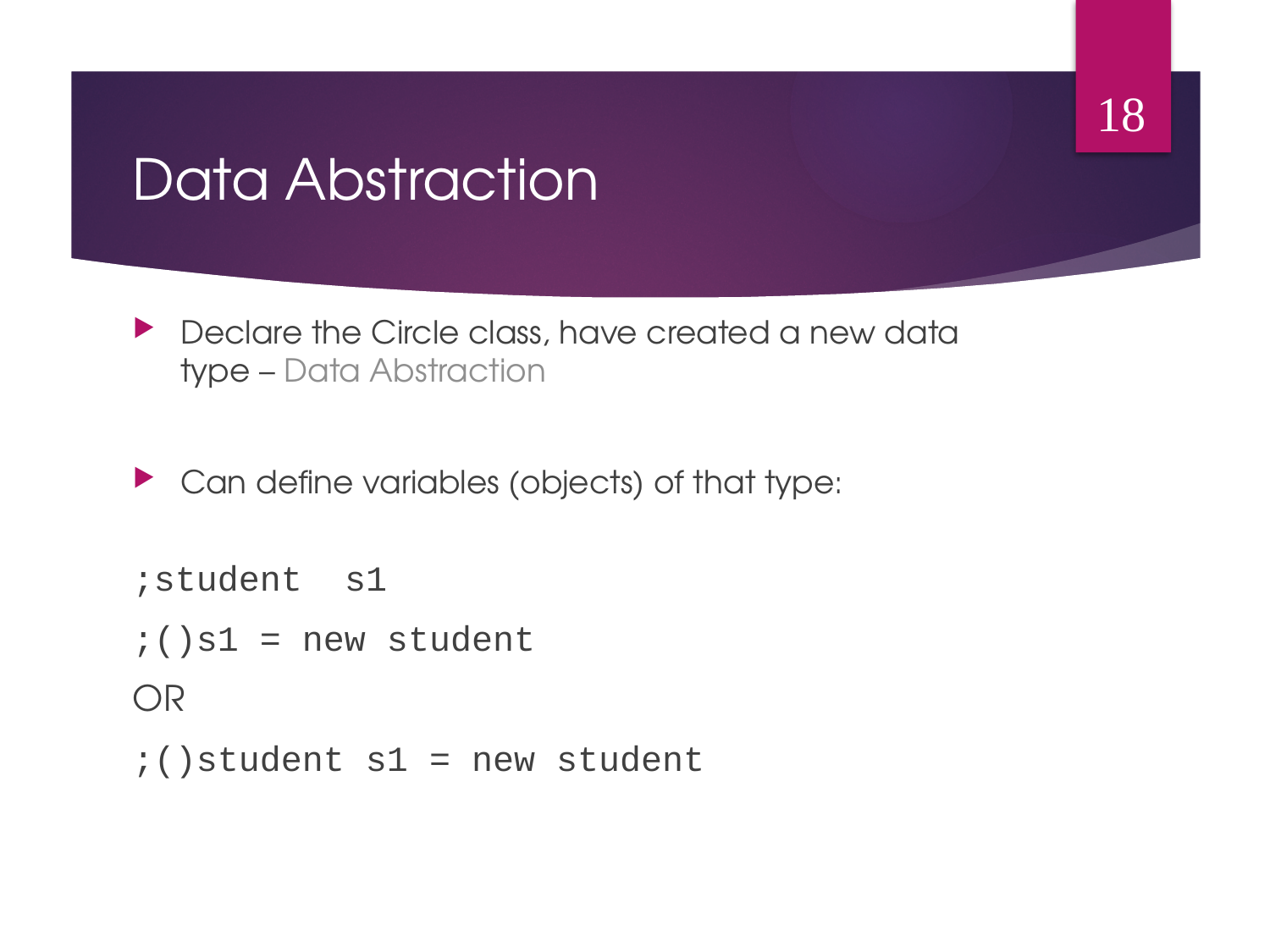

18
# Data Abstraction
Declare the Circle class, have created a new data type – Data Abstraction

Can define variables (objects) of that type:
student  s1;
s1 = new student();
OR
student s1 = new student();